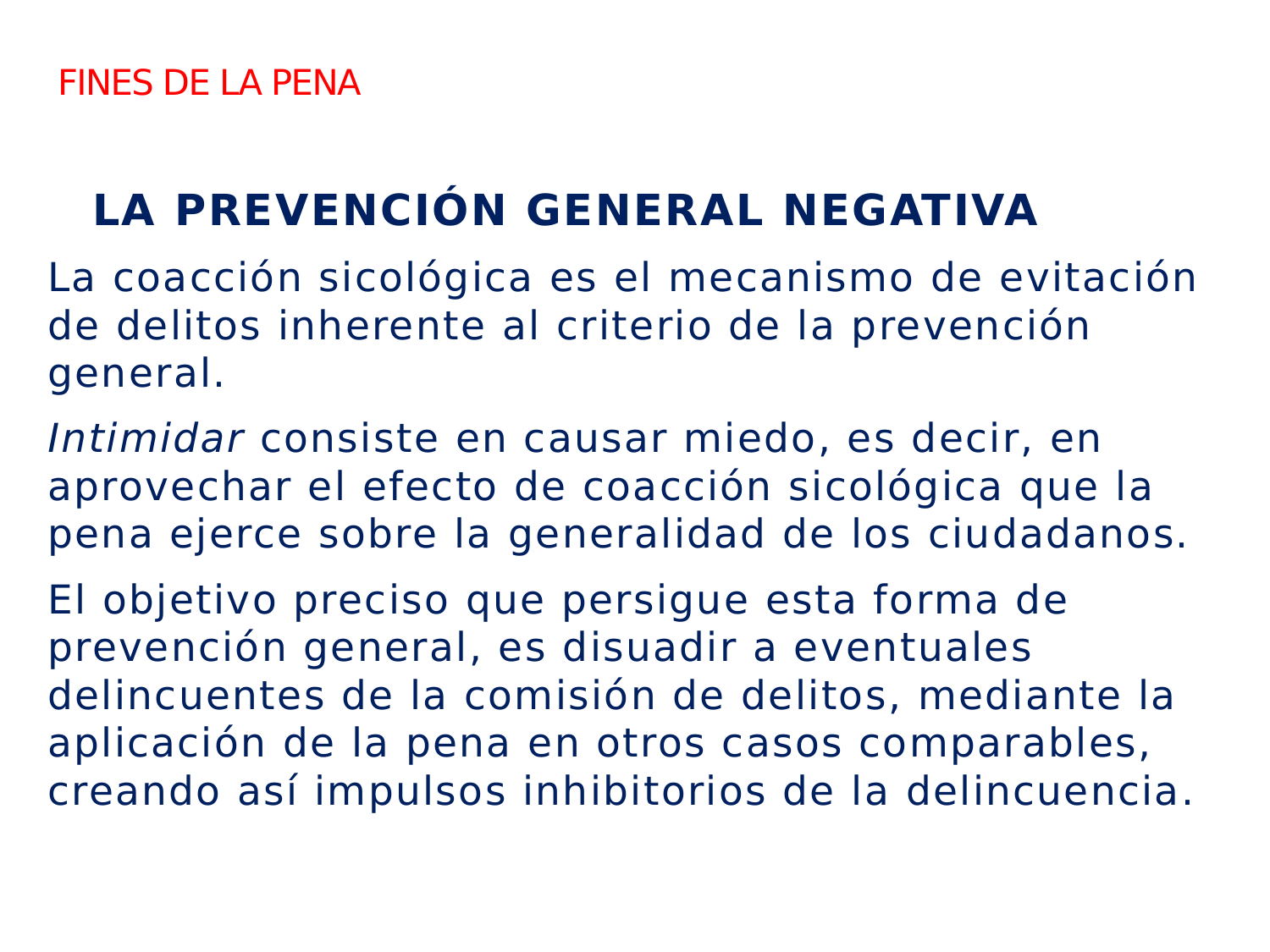

# FINES DE LA pena
LA PREVENCIÓN GENERAL NEGATIVA
La coacción sicológica es el mecanismo de evitación de delitos inherente al criterio de la prevención general.
Intimidar consiste en causar miedo, es decir, en aprovechar el efecto de coacción sicológica que la pena ejerce sobre la generalidad de los ciudadanos.
El objetivo preciso que persigue esta forma de prevención general, es disuadir a eventuales delincuentes de la comisión de delitos, mediante la aplicación de la pena en otros casos comparables, creando así impulsos inhibitorios de la delincuencia.

17
Sebastian Valenzuela A. /El Salvador /Marzo 2013